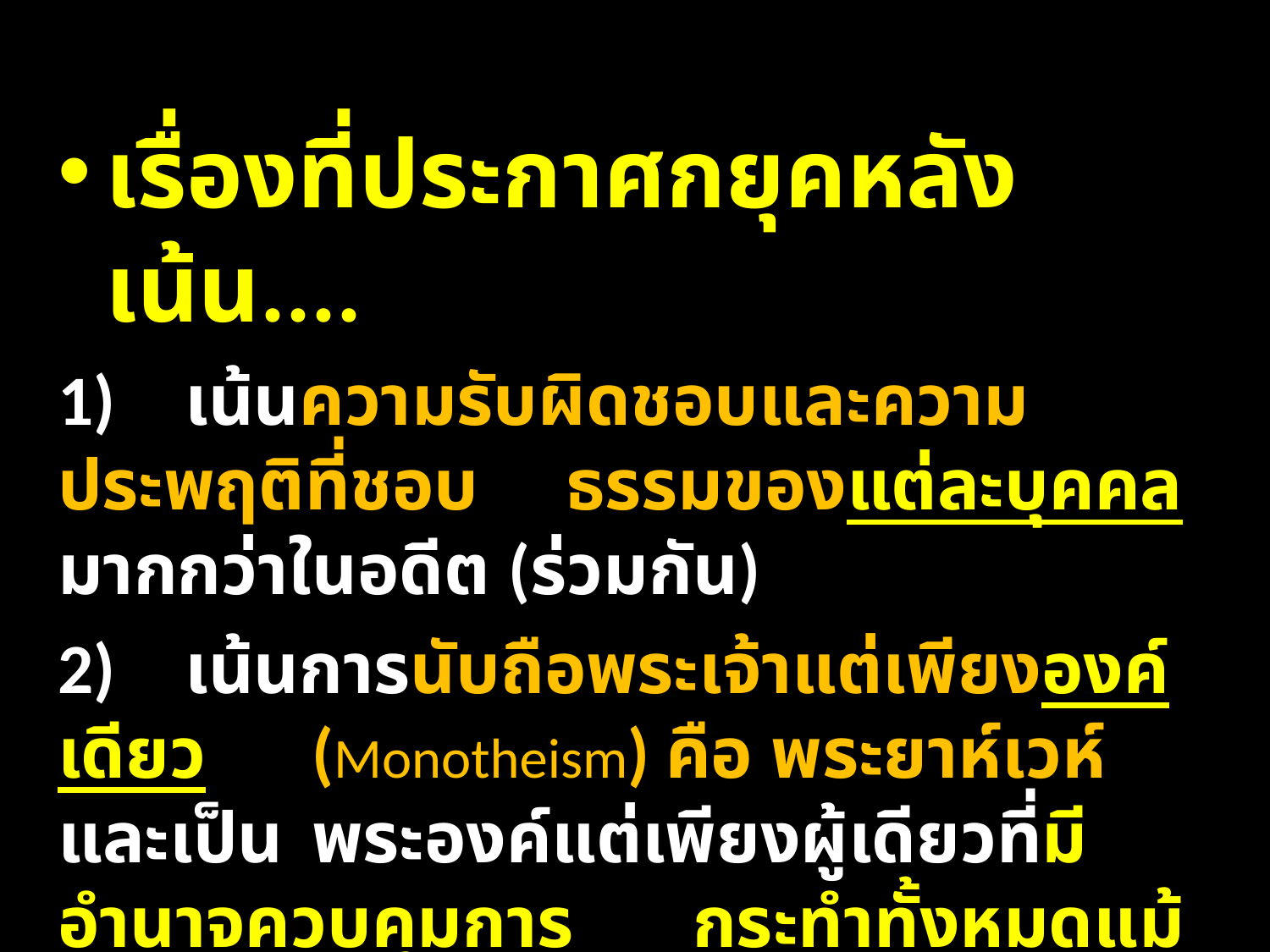

เรื่องที่ประกาศกยุคหลังเน้น....
1)	เน้นความรับผิดชอบและความประพฤติที่ชอบ	ธรรมของแต่ละบุคคลมากกว่าในอดีต (ร่วมกัน)
2)	เน้นการนับถือพระเจ้าแต่เพียงองค์เดียว 	(Monotheism) คือ พระยาห์เวห์ และเป็น	พระองค์แต่เพียงผู้เดียวที่มีอำนาจควบคุมการ	กระทำทั้งหมดแม้ของชนต่างศาสนาด้วย